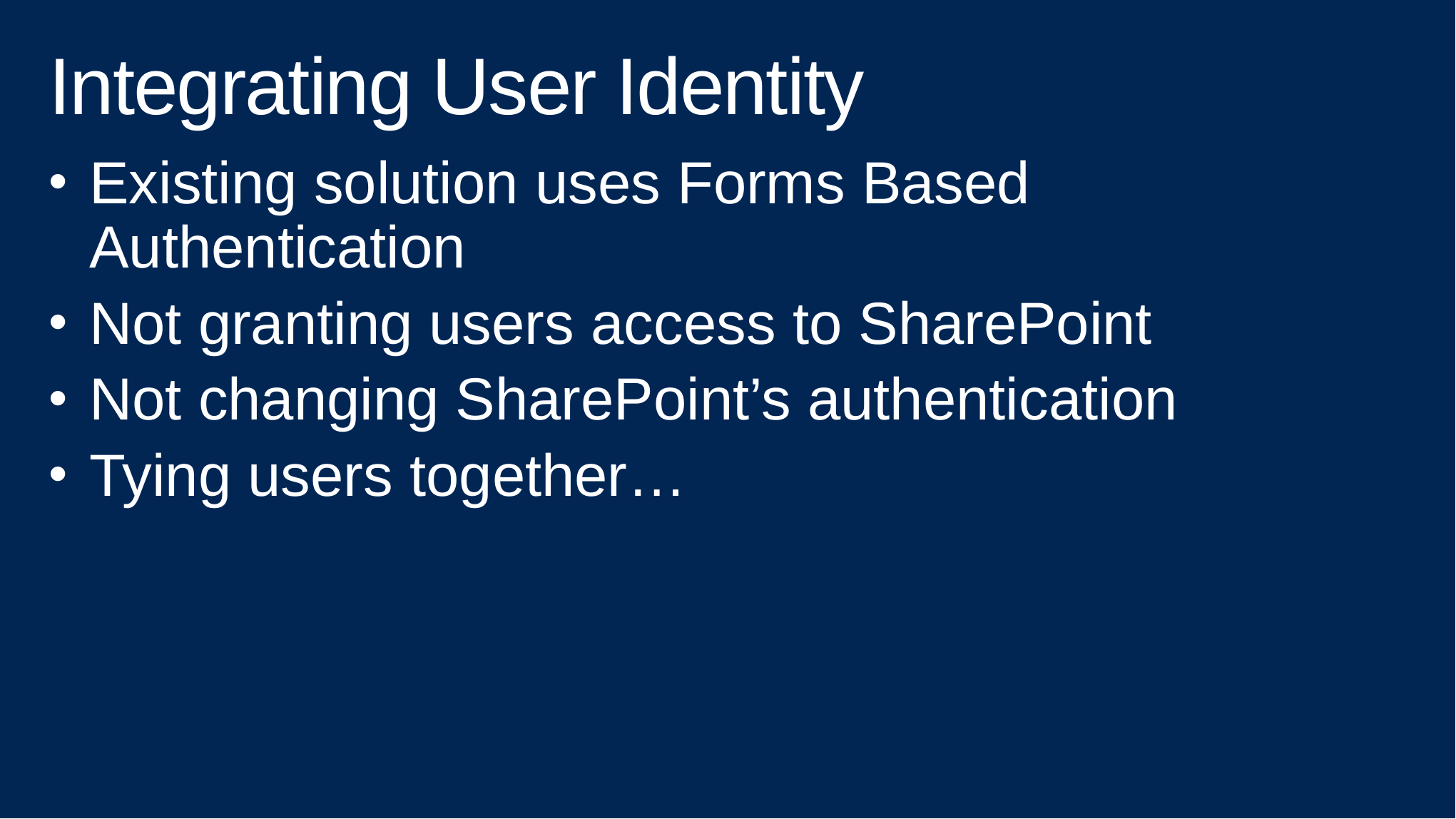

# Integrating User Identity
Existing solution uses Forms Based Authentication
Not granting users access to SharePoint
Not changing SharePoint’s authentication
Tying users together…